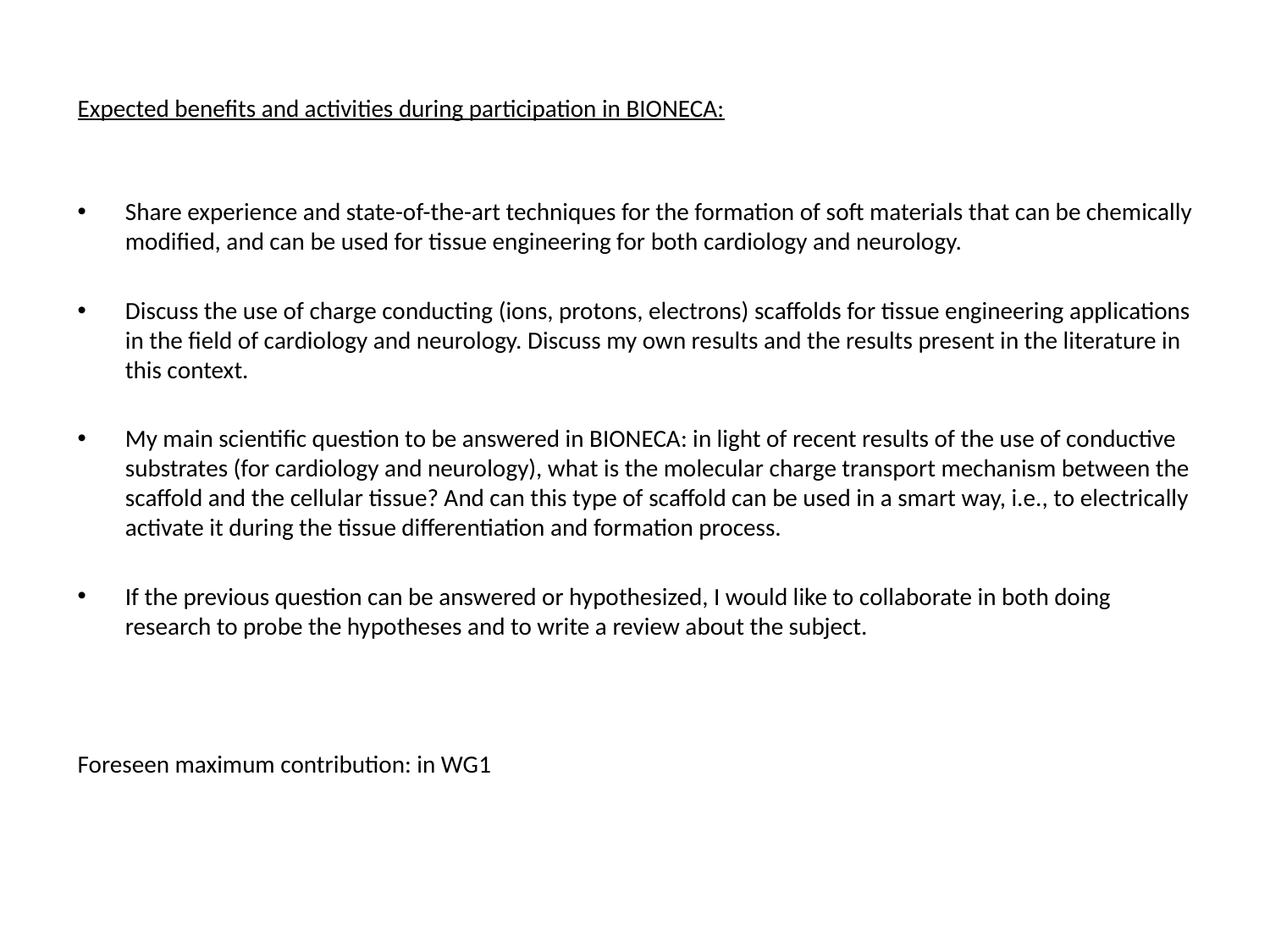

Expected benefits and activities during participation in BIONECA:

Share experience and state-of-the-art techniques for the formation of soft materials that can be chemically modified, and can be used for tissue engineering for both cardiology and neurology.

Discuss the use of charge conducting (ions, protons, electrons) scaffolds for tissue engineering applications in the field of cardiology and neurology. Discuss my own results and the results present in the literature in this context.

My main scientific question to be answered in BIONECA: in light of recent results of the use of conductive substrates (for cardiology and neurology), what is the molecular charge transport mechanism between the scaffold and the cellular tissue? And can this type of scaffold can be used in a smart way, i.e., to electrically activate it during the tissue differentiation and formation process.

If the previous question can be answered or hypothesized, I would like to collaborate in both doing research to probe the hypotheses and to write a review about the subject.

Foreseen maximum contribution: in WG1